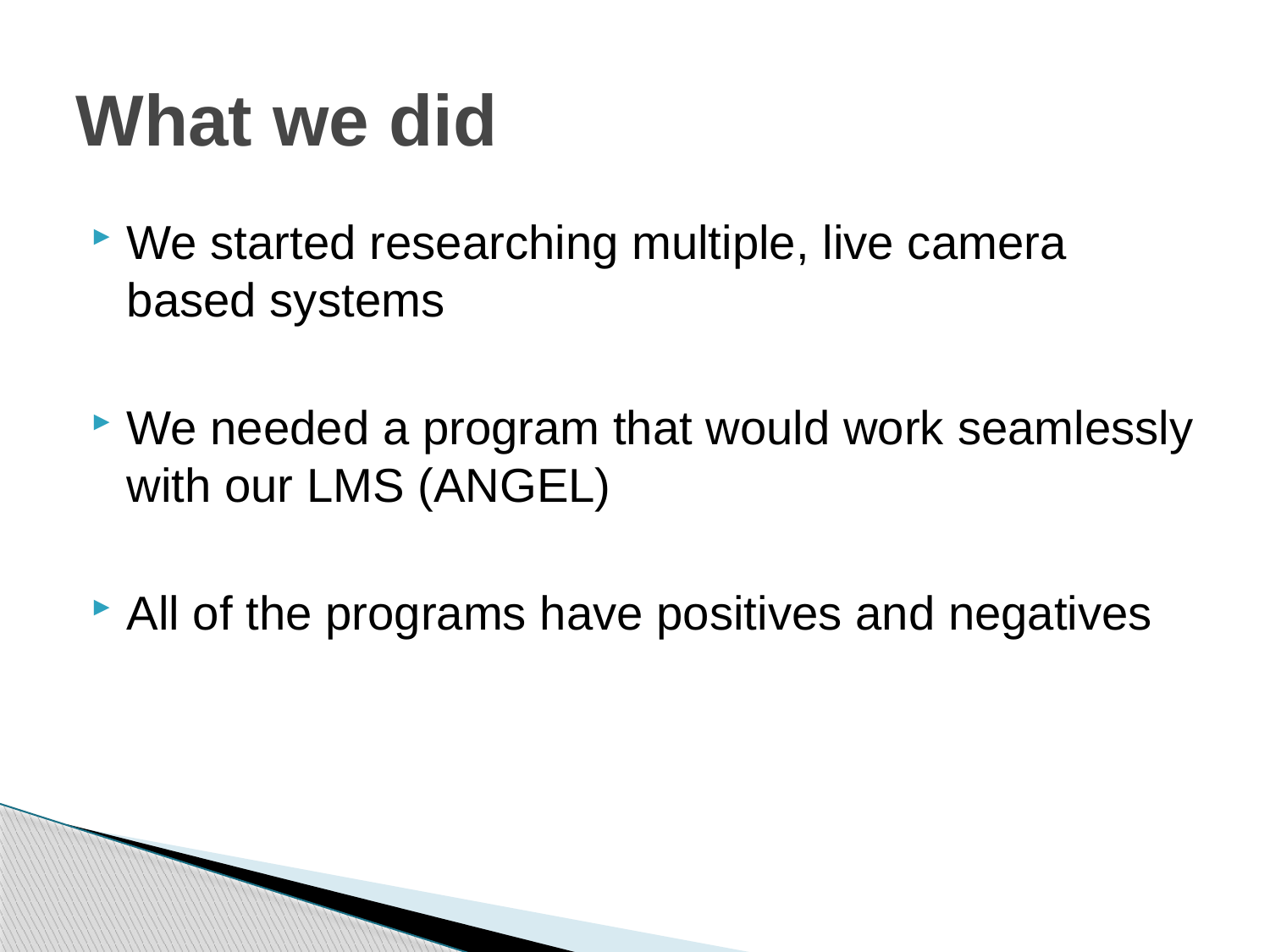

# What we did
We started researching multiple, live camera based systems

We needed a program that would work seamlessly with our LMS (ANGEL)

All of the programs have positives and negatives